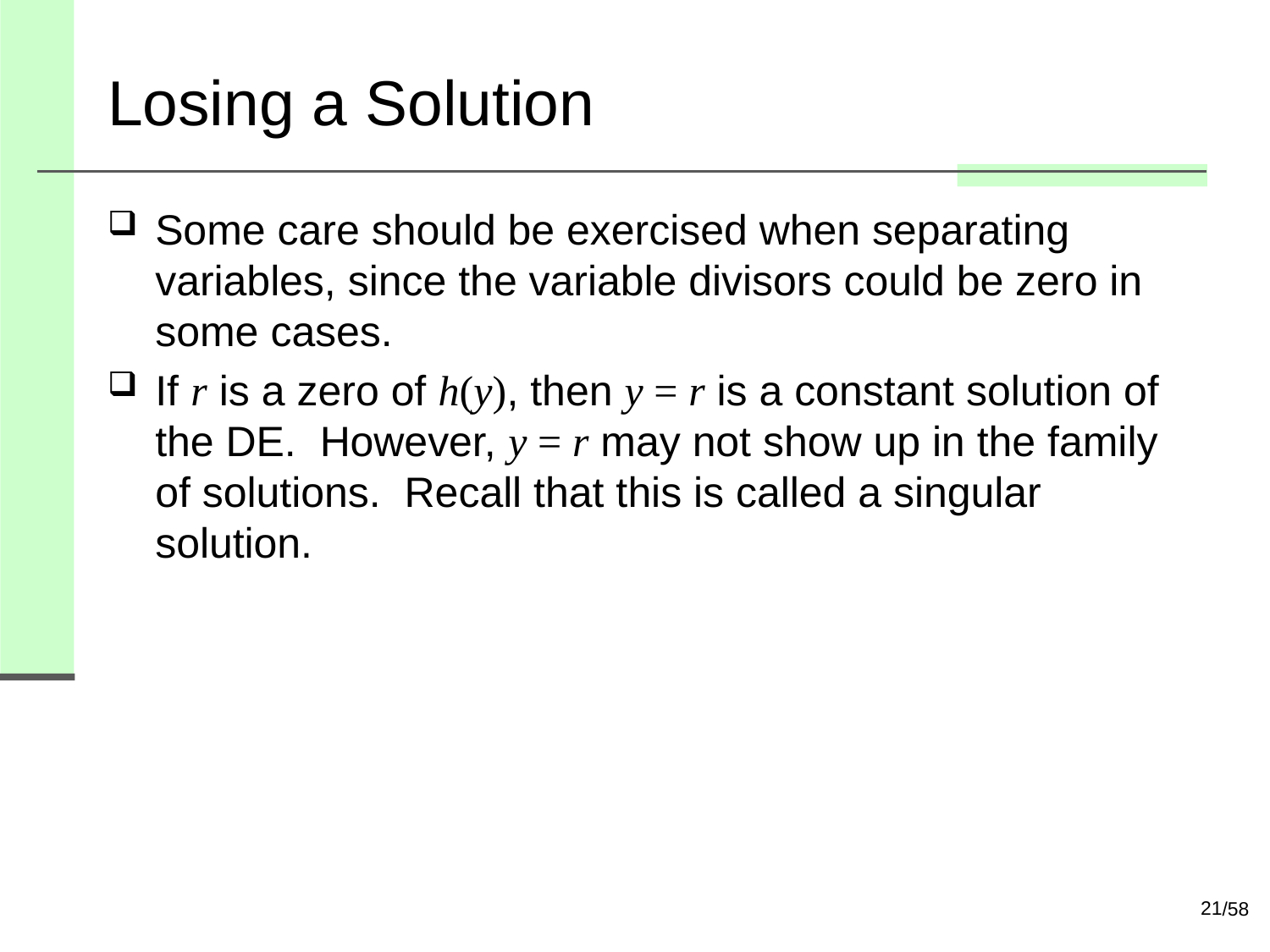

# Losing a Solution
Some care should be exercised when separating variables, since the variable divisors could be zero in some cases.
If r is a zero of h(y), then y = r is a constant solution of the DE.  However, y = r may not show up in the family of solutions.  Recall that this is called a singular solution.
21